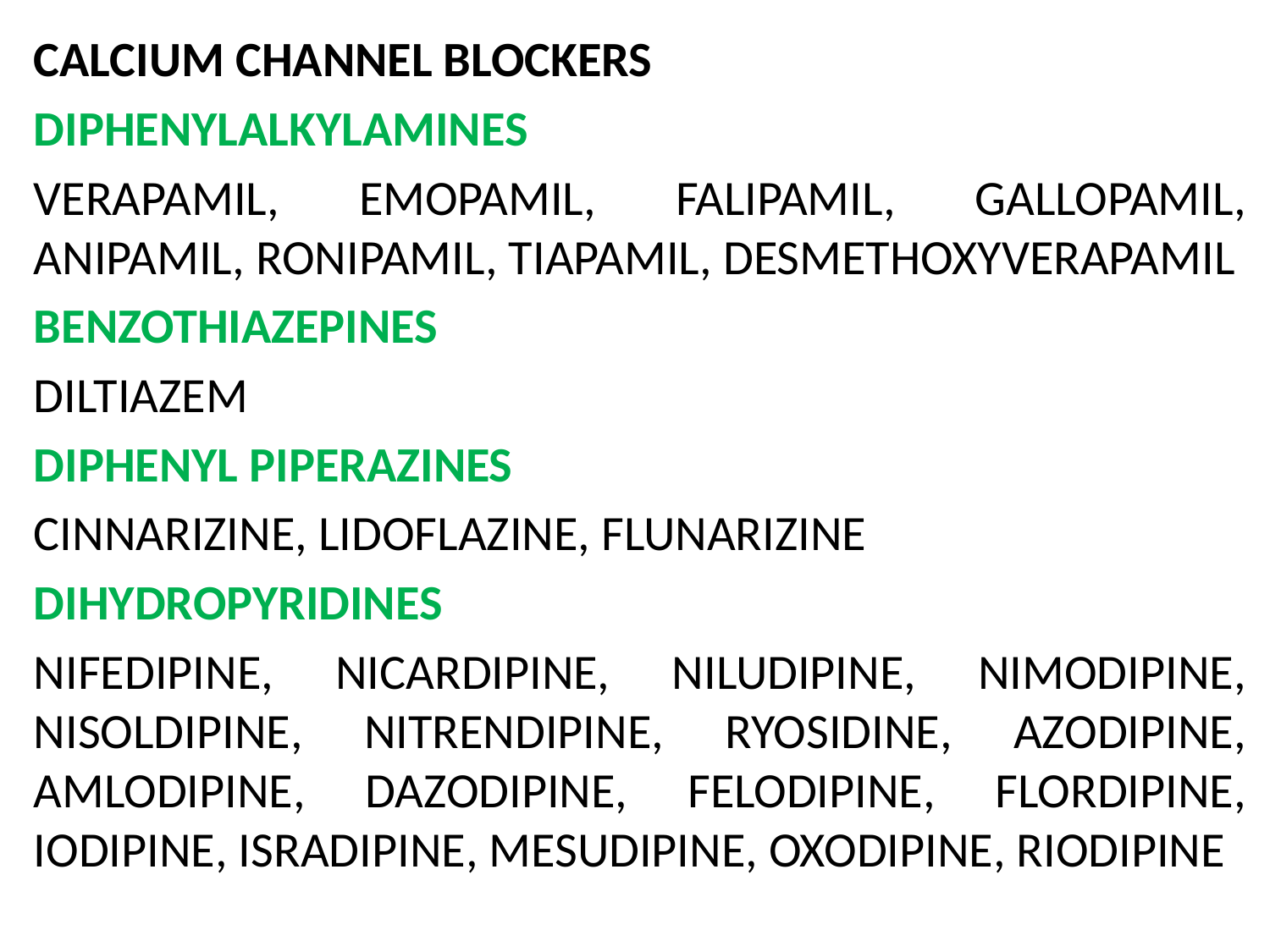

CALCIUM CHANNEL BLOCKERS
DIPHENYLALKYLAMINES
VERAPAMIL, EMOPAMIL, FALIPAMIL, GALLOPAMIL, ANIPAMIL, RONIPAMIL, TIAPAMIL, DESMETHOXYVERAPAMIL
BENZOTHIAZEPINES
DILTIAZEM
DIPHENYL PIPERAZINES
CINNARIZINE, LIDOFLAZINE, FLUNARIZINE
DIHYDROPYRIDINES
NIFEDIPINE, NICARDIPINE, NILUDIPINE, NIMODIPINE, NISOLDIPINE, NITRENDIPINE, RYOSIDINE, AZODIPINE, AMLODIPINE, DAZODIPINE, FELODIPINE, FLORDIPINE, IODIPINE, ISRADIPINE, MESUDIPINE, OXODIPINE, RIODIPINE